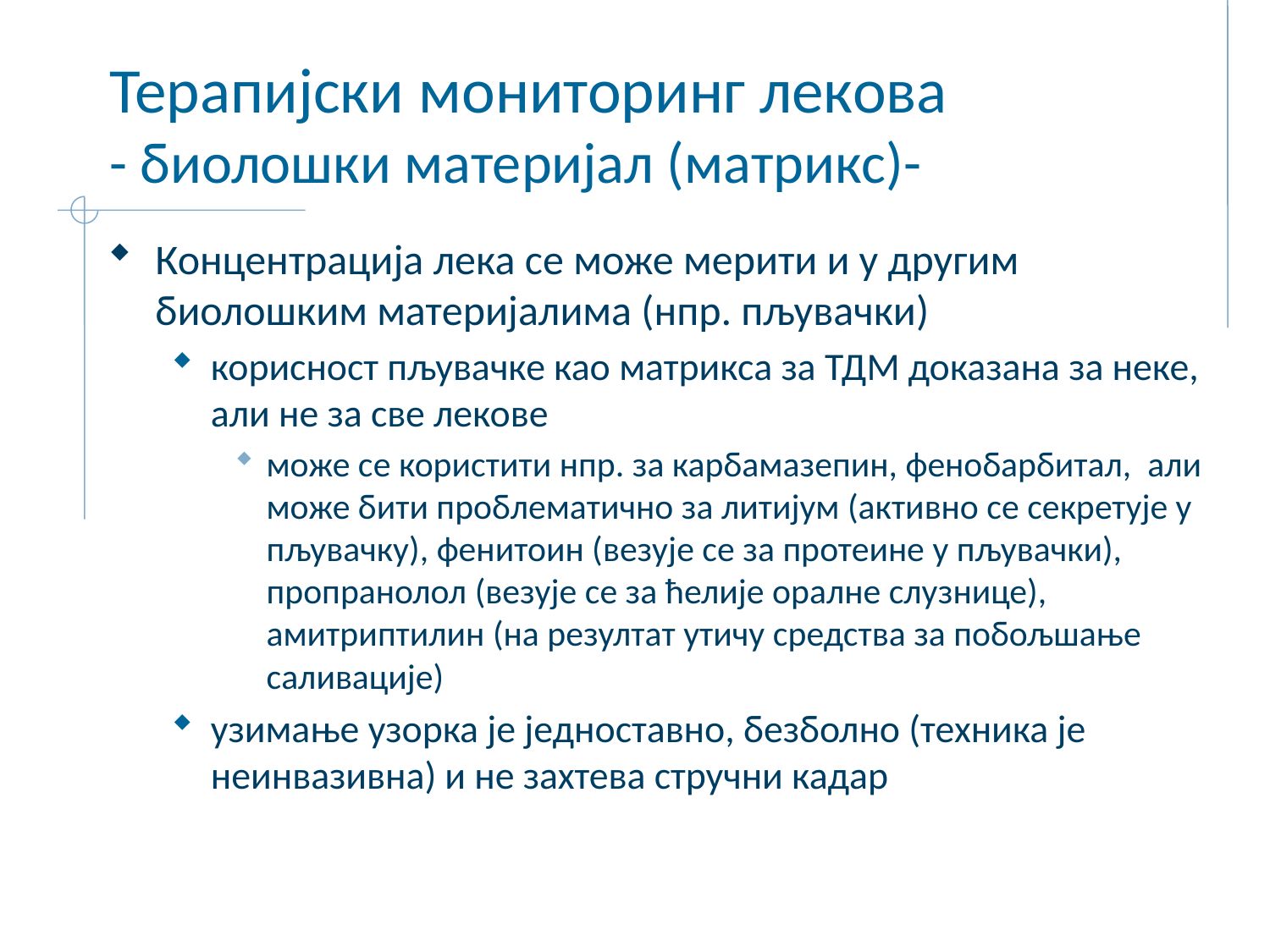

# Терапијски мониторинг лекова - биолошки материјал (матрикс)-
Концентрација лека се може мерити и у другим биолошким материјалима (нпр. пљувачки)
корисност пљувачке као матрикса за ТДМ доказана за неке, али не за све лекове
може се користити нпр. за карбамазепин, фенобарбитал,  али може бити проблематично за литијум (активно се секретује у пљувачку), фенитоин (везује се за протеине у пљувачки), пропранолол (везује се за ћелије оралне слузнице), амитриптилин (на резултат утичу средства за побољшање саливације)
узимање узорка је једноставно, безболно (техника је неинвазивна) и не захтева стручни кадар